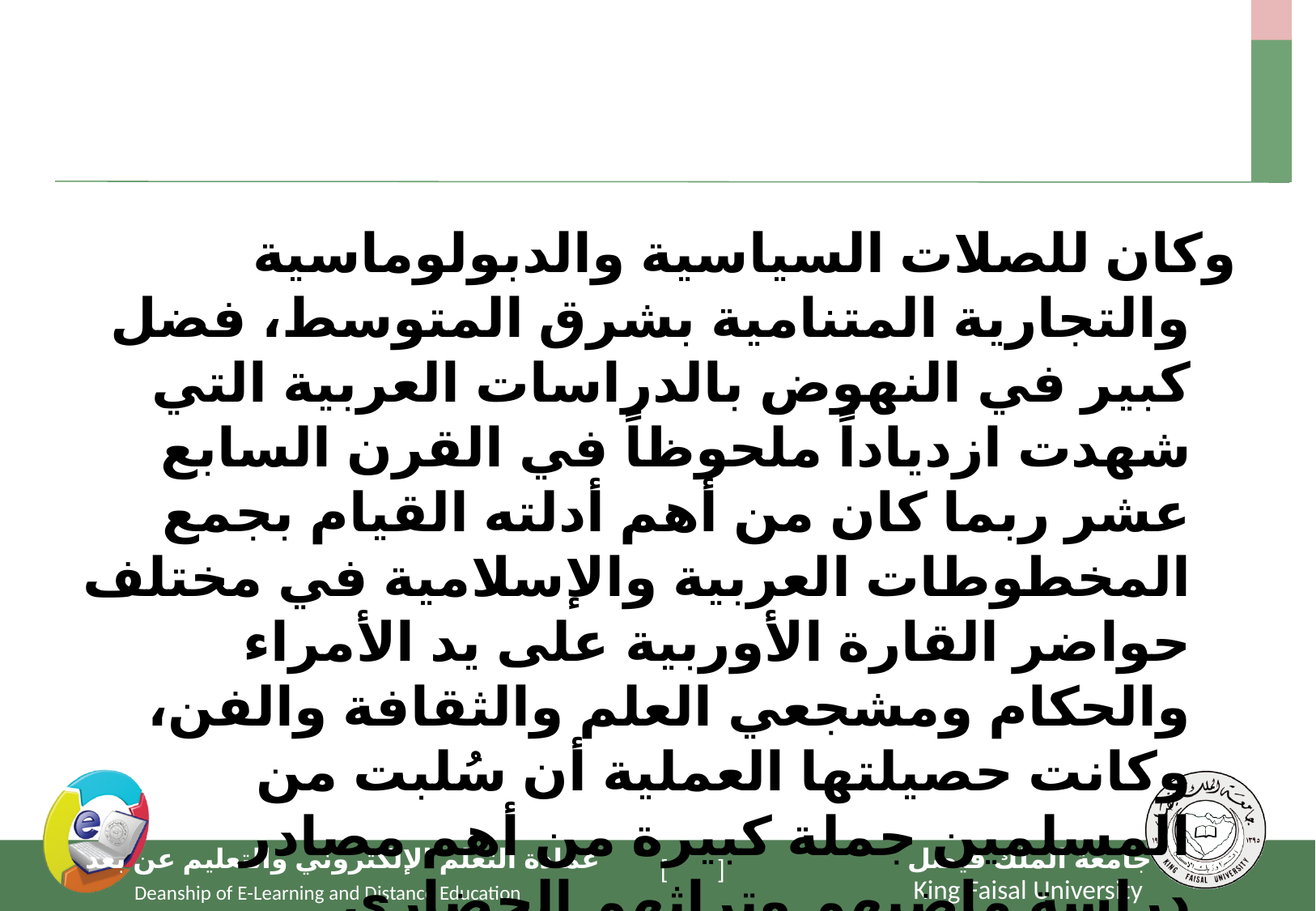

#
وكان للصلات السياسية والدبولوماسية والتجارية المتنامية بشرق المتوسط، فضل كبير في النهوض بالدراسات العربية التي شهدت ازدياداً ملحوظاً في القرن السابع عشر ربما كان من أهم أدلته القيام بجمع المخطوطات العربية والإسلامية في مختلف حواضر القارة الأوربية على يد الأمراء والحكام ومشجعي العلم والثقافة والفن، وكانت حصيلتها العملية أن سُلبت من المسلمين جملة كبيرة من أهم مصادر دراسة ماضيهم وتراثهم الحضاري.
() العبادي، في التاريخ العباسي والأندلسي، ص406.
() العبادي، في التاريخ العباسي والأندلسي، ص354 وما بعدها.
() فوك    و بوزورث